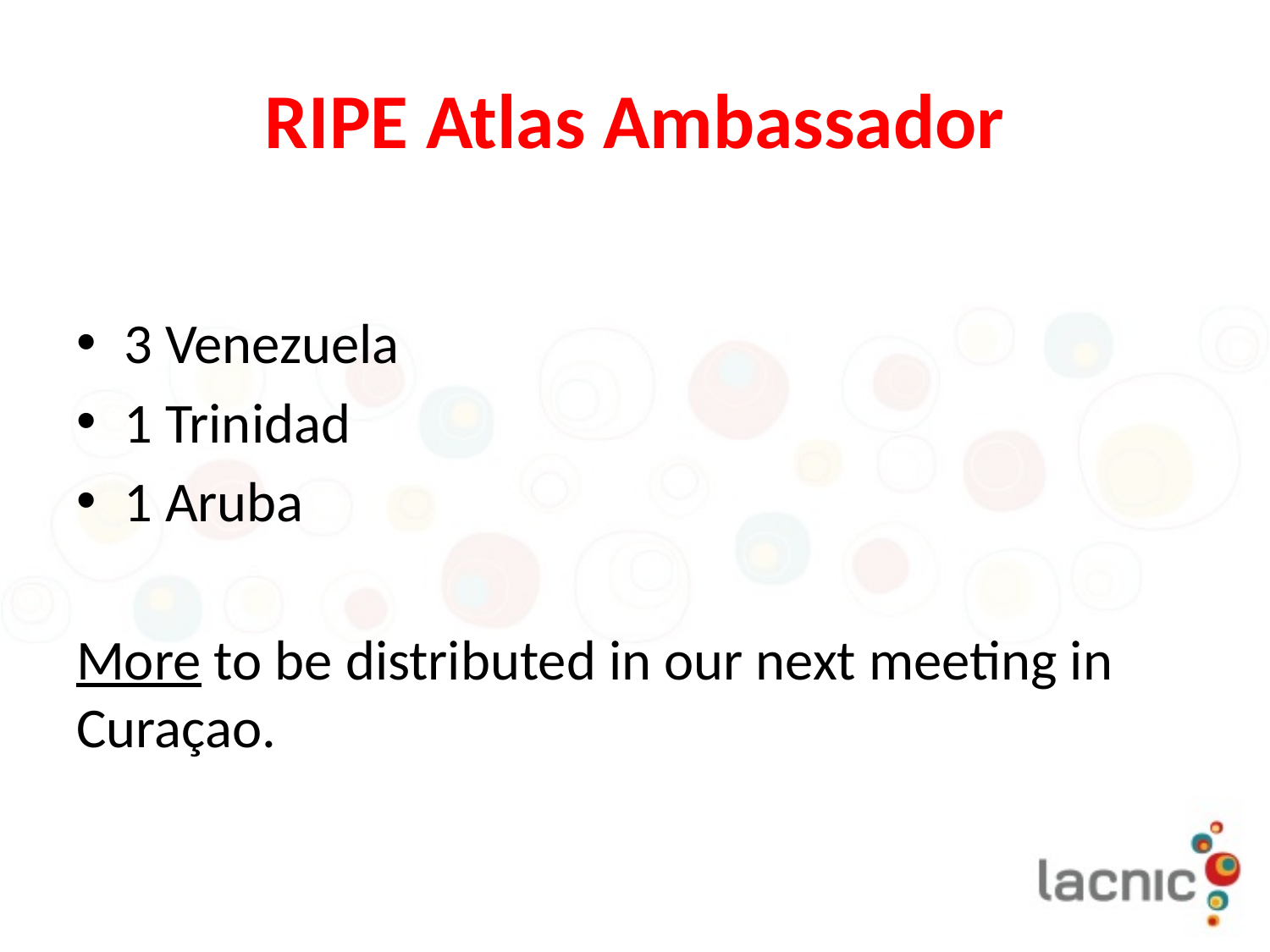

# RIPE Atlas Ambassador

3 Venezuela
1 Trinidad
1 Aruba

More to be distributed in our next meeting in Curaçao.